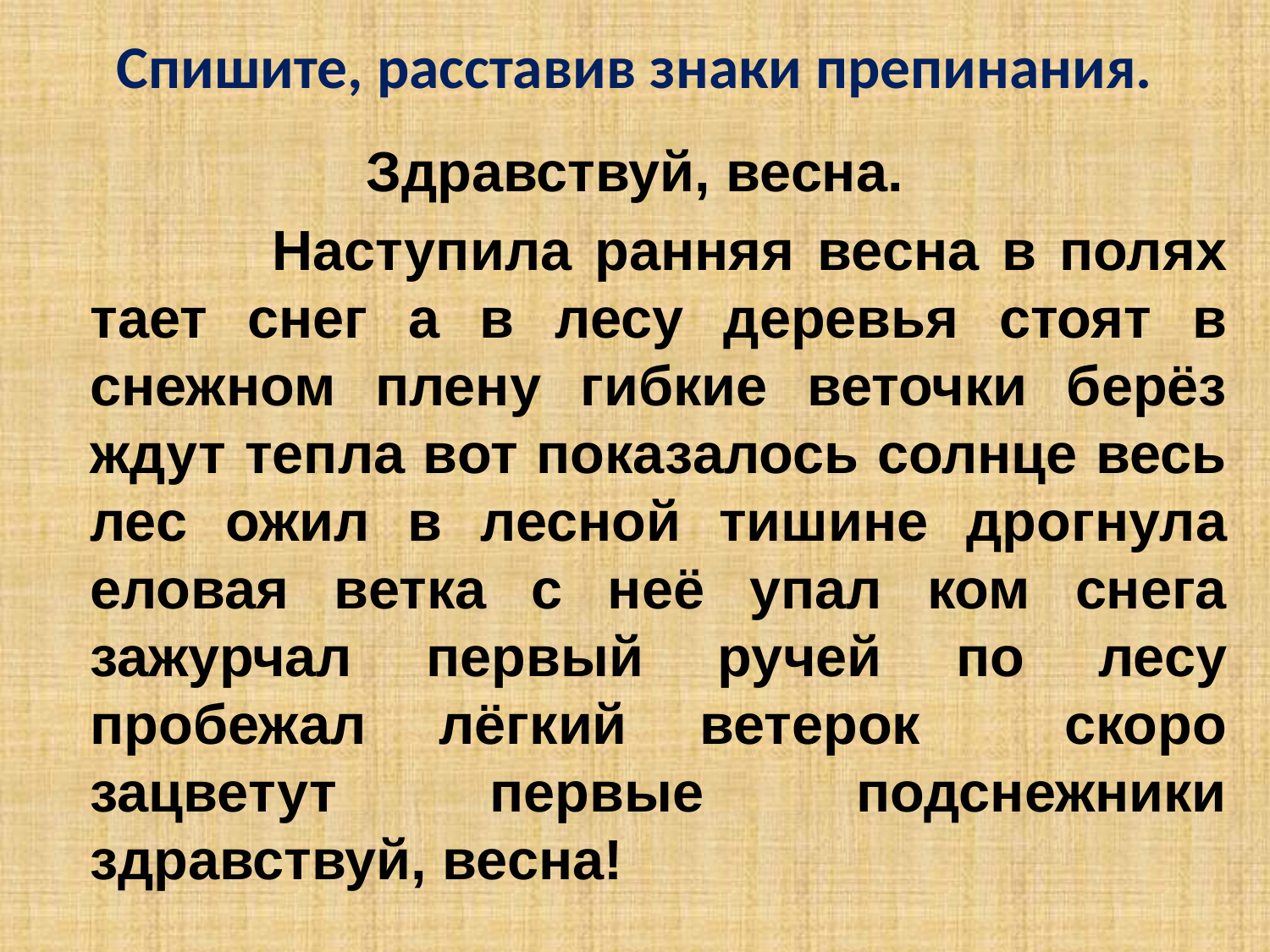

# Спишите, расставив знаки препинания.
Здравствуй, весна.
          Наступила ранняя весна в полях тает снег а в лесу деревья стоят в снежном плену гибкие веточки берёз ждут тепла вот показалось солнце весь лес ожил в лесной тишине дрогнула еловая ветка с неё упал ком снега зажурчал первый ручей по лесу пробежал лёгкий ветерок  скоро зацветут первые подснежники здравствуй, весна!